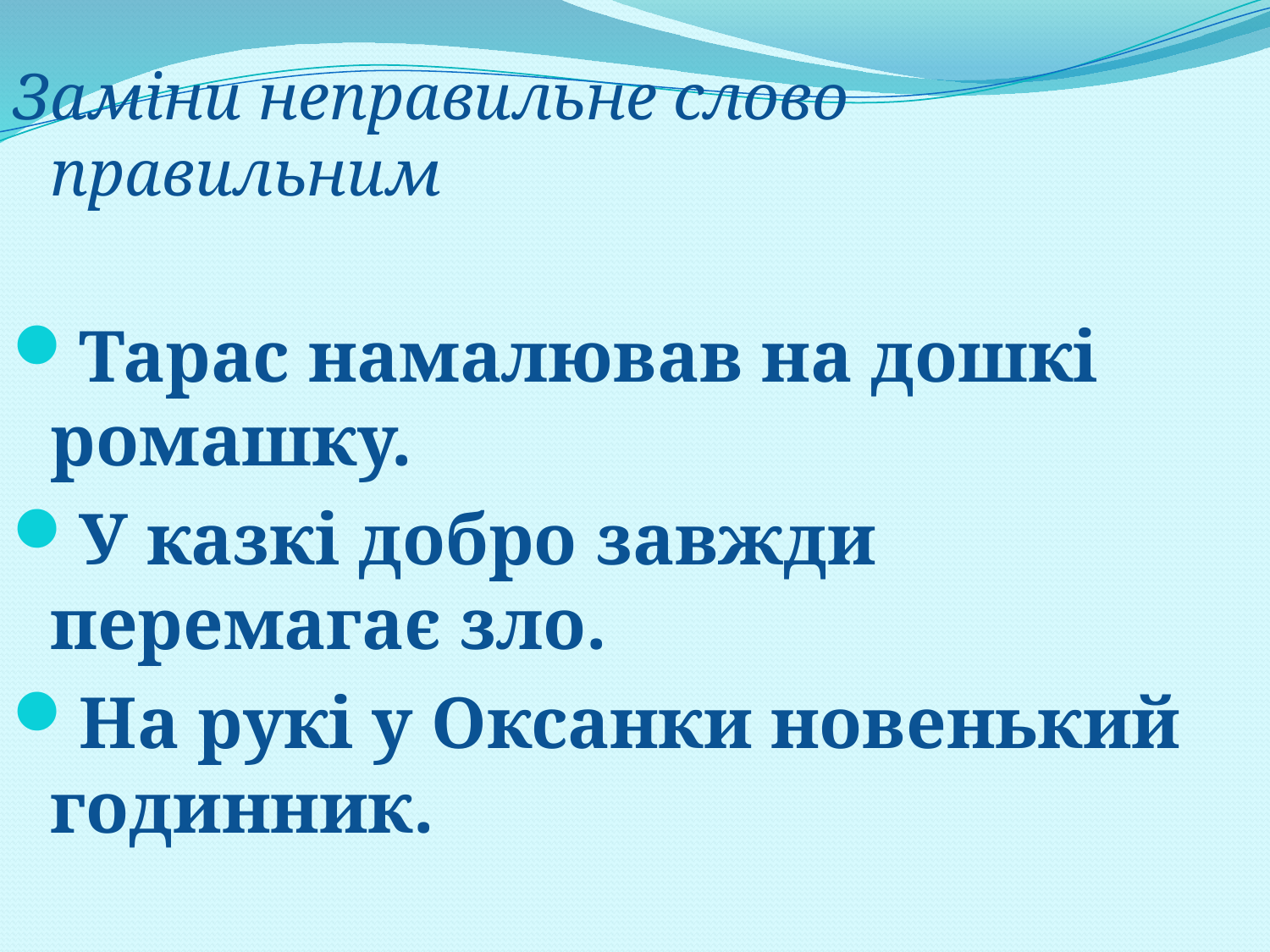

Заміни неправильне слово правильним

Тарас намалював на дошкі ромашку.
У казкі добро завжди перемагає зло.
На рукі у Оксанки новенький годинник.